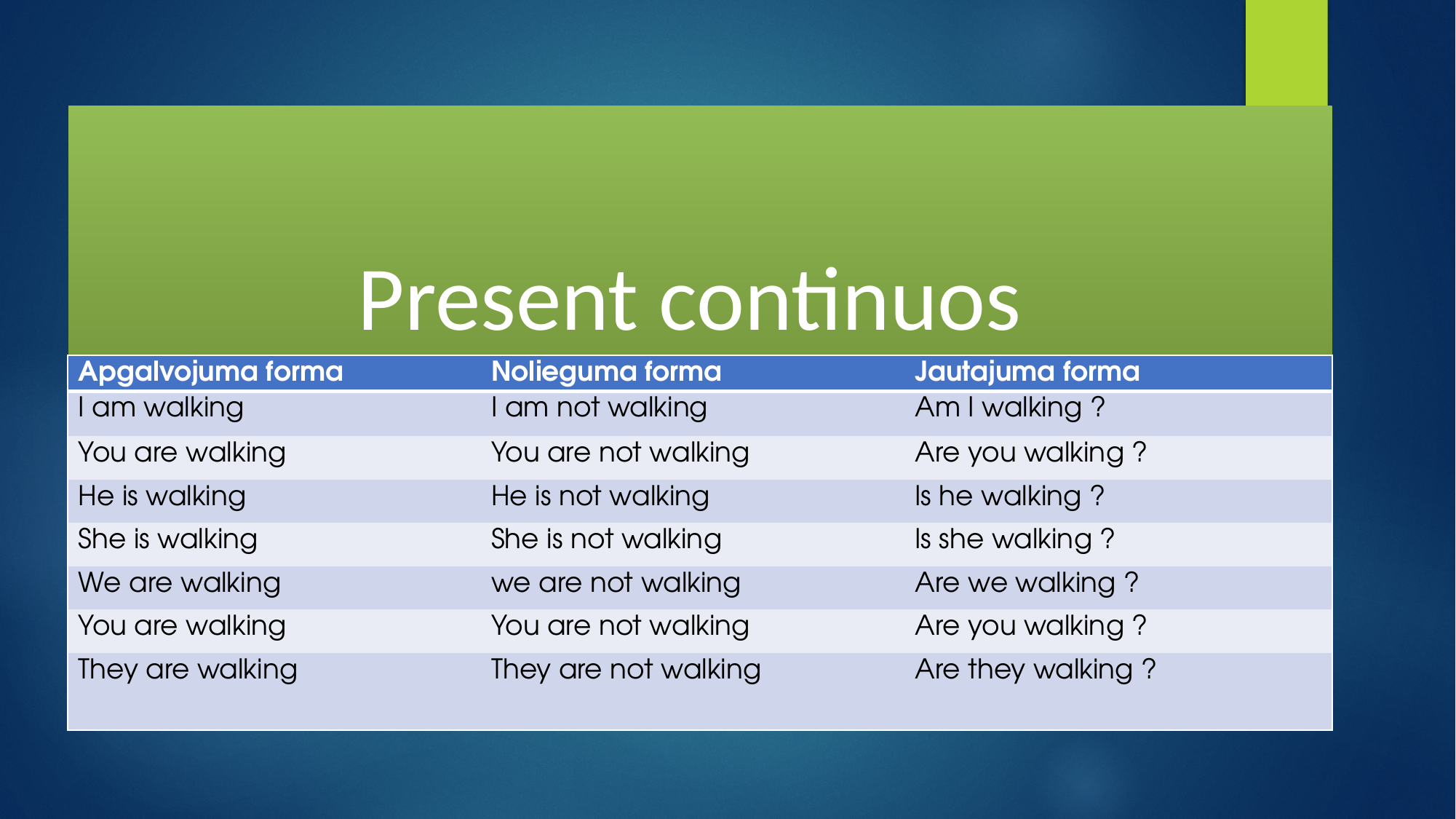

Present continuos
# Present continuos
| Apgalvojuma forma | Nolieguma forma | Jautajuma forma |
| --- | --- | --- |
| I am walking | I am not walking | Am I walking ? |
| You are walking | You are not walking | Are you walking ? |
| He is walking | He is not walking | Is he walking ? |
| She is walking | She is not walking | Is she walking ? |
| We are walking | we are not walking | Are we walking ? |
| You are walking | You are not walking | Are you walking ? |
| They are walking | They are not walking | Are they walking ? |